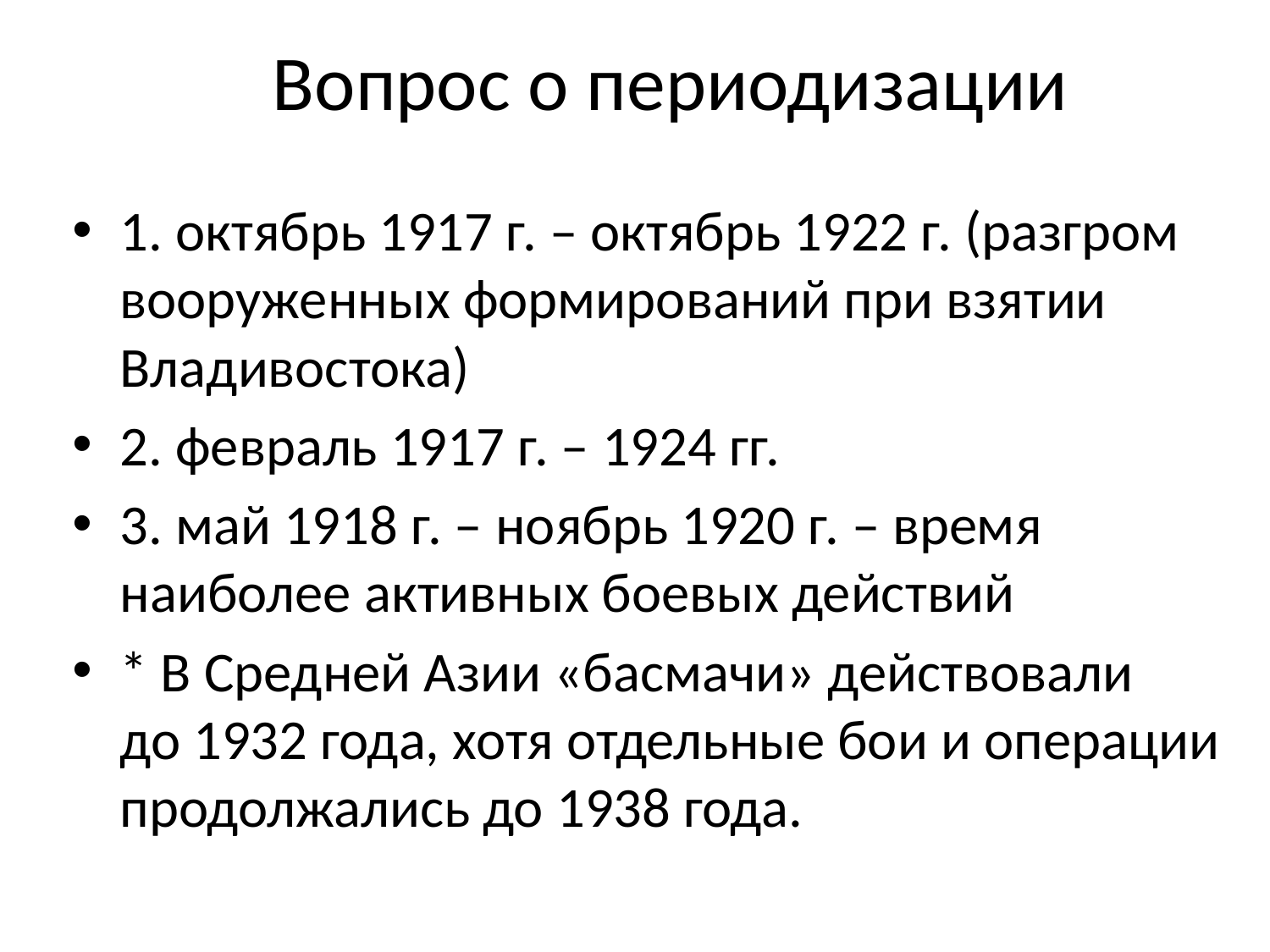

# Вопрос о периодизации
1. октябрь 1917 г. – октябрь 1922 г. (разгром вооруженных формирований при взятии Владивостока)
2. февраль 1917 г. – 1924 гг.
3. май 1918 г. – ноябрь 1920 г. – время наиболее активных боевых действий
* В Средней Азии «басмачи» действовали до 1932 года, хотя отдельные бои и операции продолжались до 1938 года.